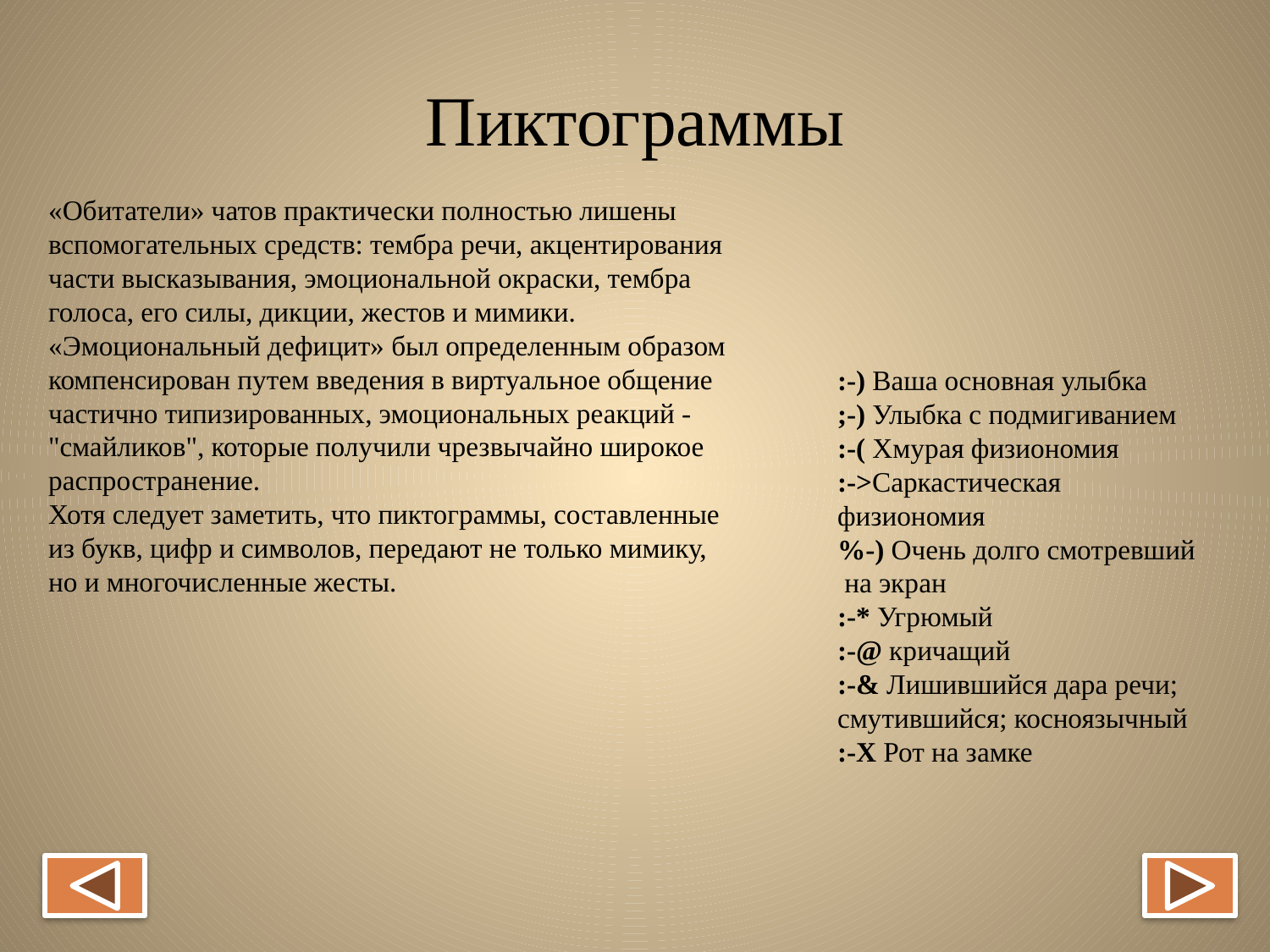

# Пиктограммы
«Обитатели» чатов практически полностью лишены вспомогательных средств: тембра речи, акцентирования части высказывания, эмоциональной окраски, тембра голоса, его силы, дикции, жестов и мимики.
«Эмоциональный дефицит» был определенным образом компенсирован путем введения в виртуальное общение  частично типизированных, эмоциональных реакций - "смайликов", которые получили чрезвычайно широкое распространение.
Хотя следует заметить, что пиктограммы, составленные из букв, цифр и символов, передают не только мимику, но и многочисленные жесты.

:-) Ваша оcновная улыбка
;-) Улыбка c подмигиванием
:-( Хмуpая физиономия
:->Саpкаcтичеcкая физиономия
%-) Очень долго смотревший  на экpан
:-* Угpюмый
:-@ кричащий
:-& Лишившийcя даpа pечи; cмутившийcя; коcноязычный
:-X Рот на замке